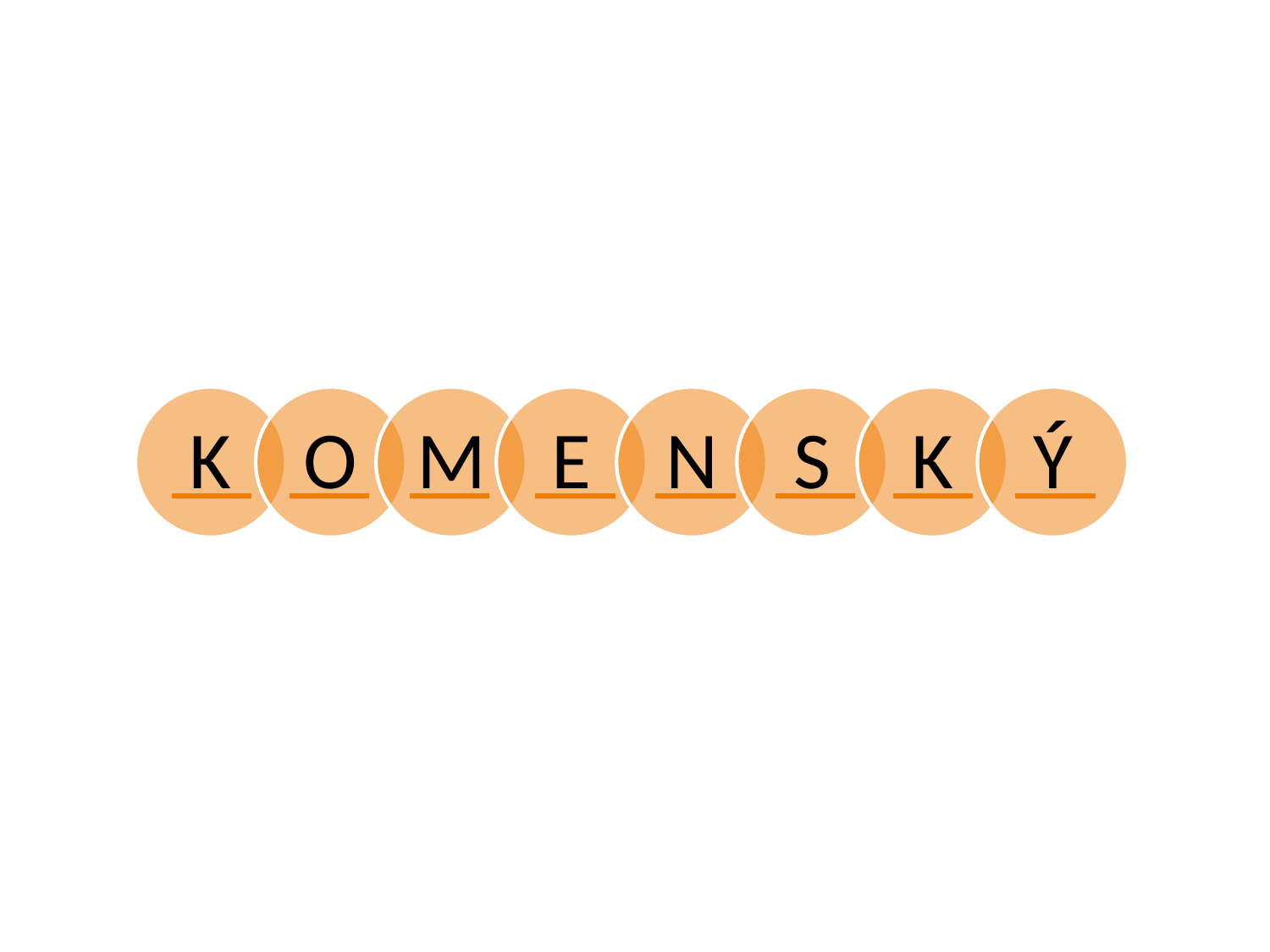

K
O
M
E
N
S
K
Ý